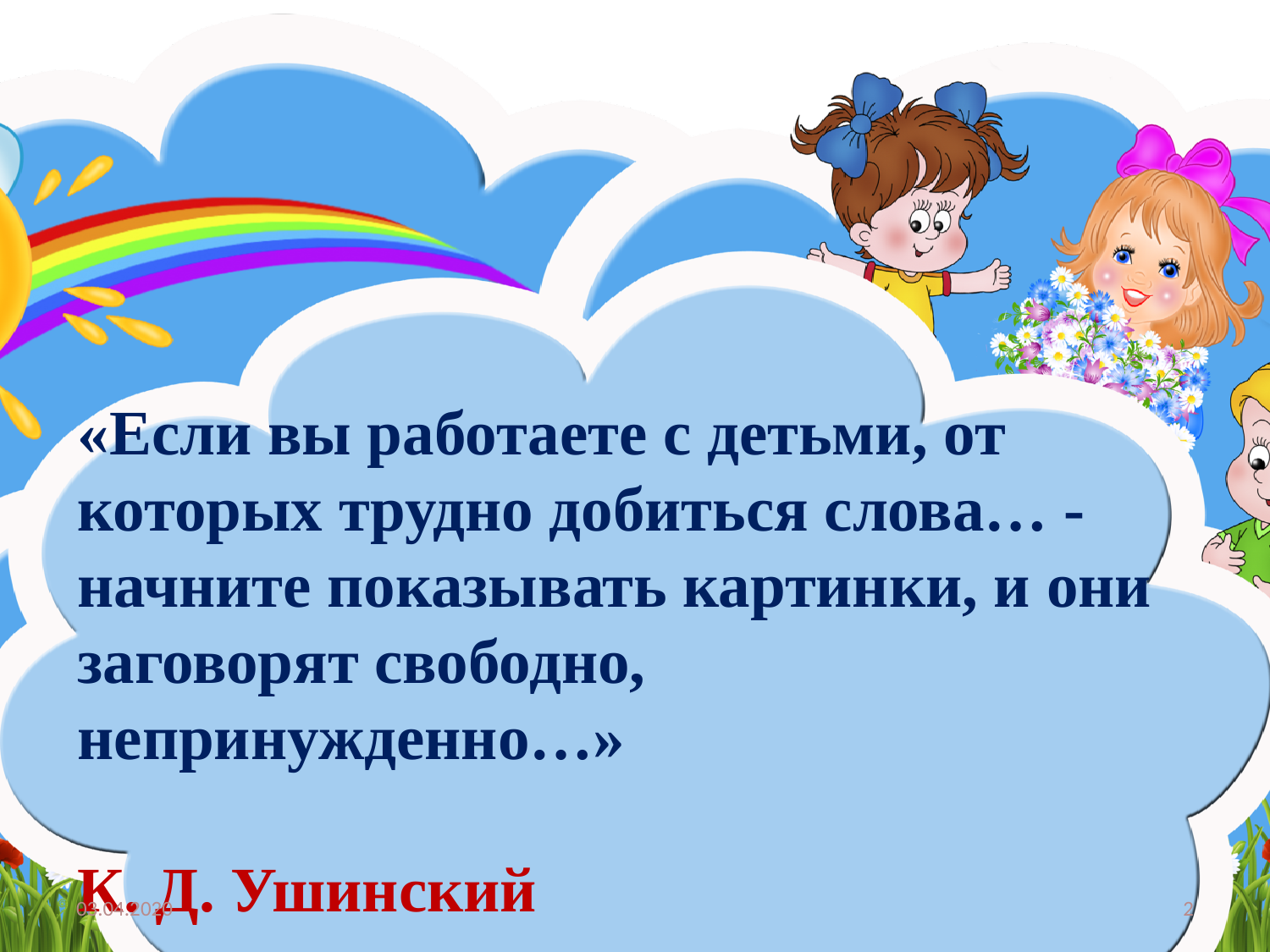

# «Если вы работаете с детьми, от которых трудно добиться слова… - начните показывать картинки, и они заговорят свободно, непринужденно…» К. Д. Ушинский
03.04.2020
2